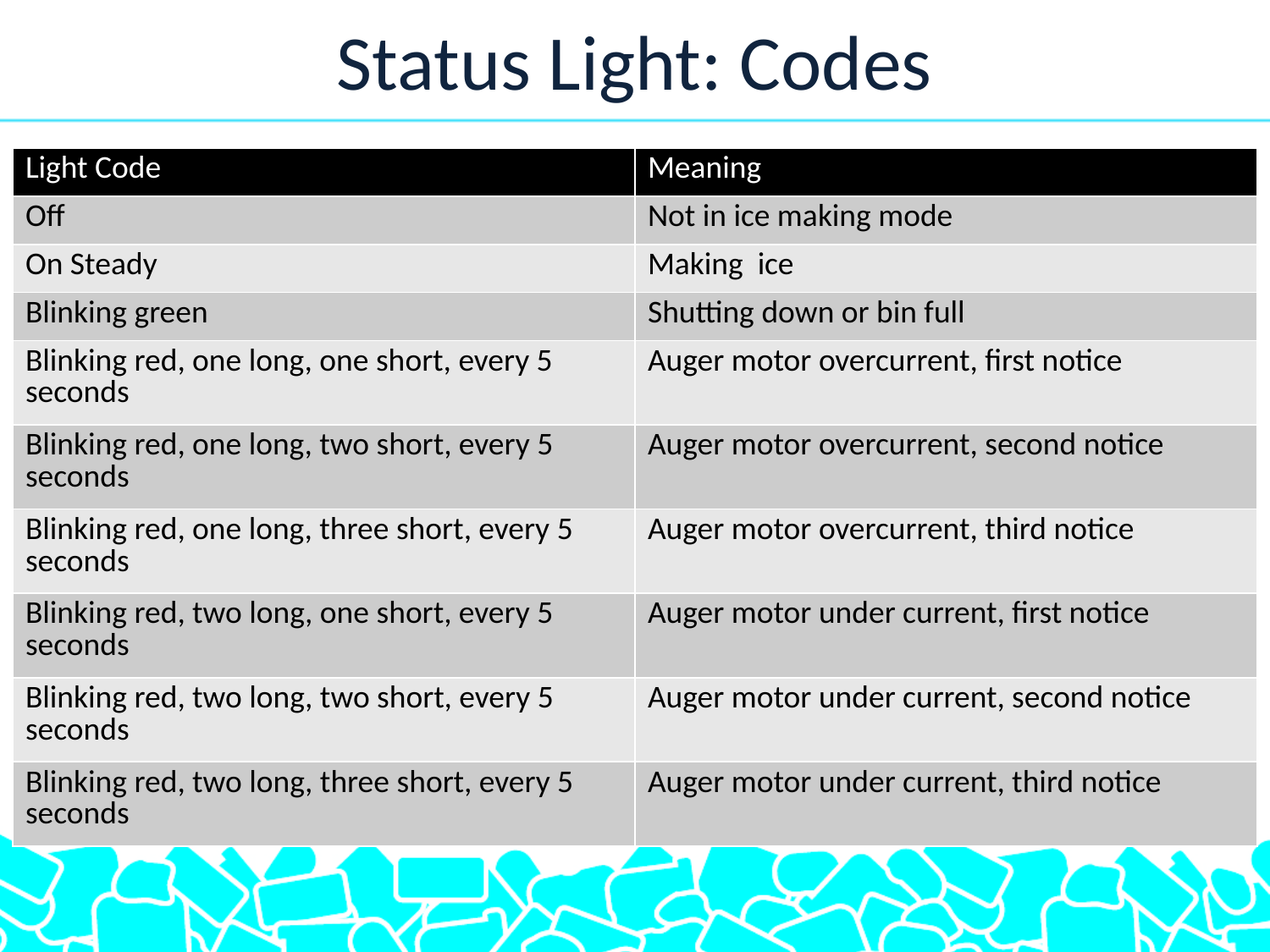

# Status Light: Codes
| Light Code | Meaning |
| --- | --- |
| Off | Not in ice making mode |
| On Steady | Making ice |
| Blinking green | Shutting down or bin full |
| Blinking red, one long, one short, every 5 seconds | Auger motor overcurrent, first notice |
| Blinking red, one long, two short, every 5 seconds | Auger motor overcurrent, second notice |
| Blinking red, one long, three short, every 5 seconds | Auger motor overcurrent, third notice |
| Blinking red, two long, one short, every 5 seconds | Auger motor under current, first notice |
| Blinking red, two long, two short, every 5 seconds | Auger motor under current, second notice |
| Blinking red, two long, three short, every 5 seconds | Auger motor under current, third notice |